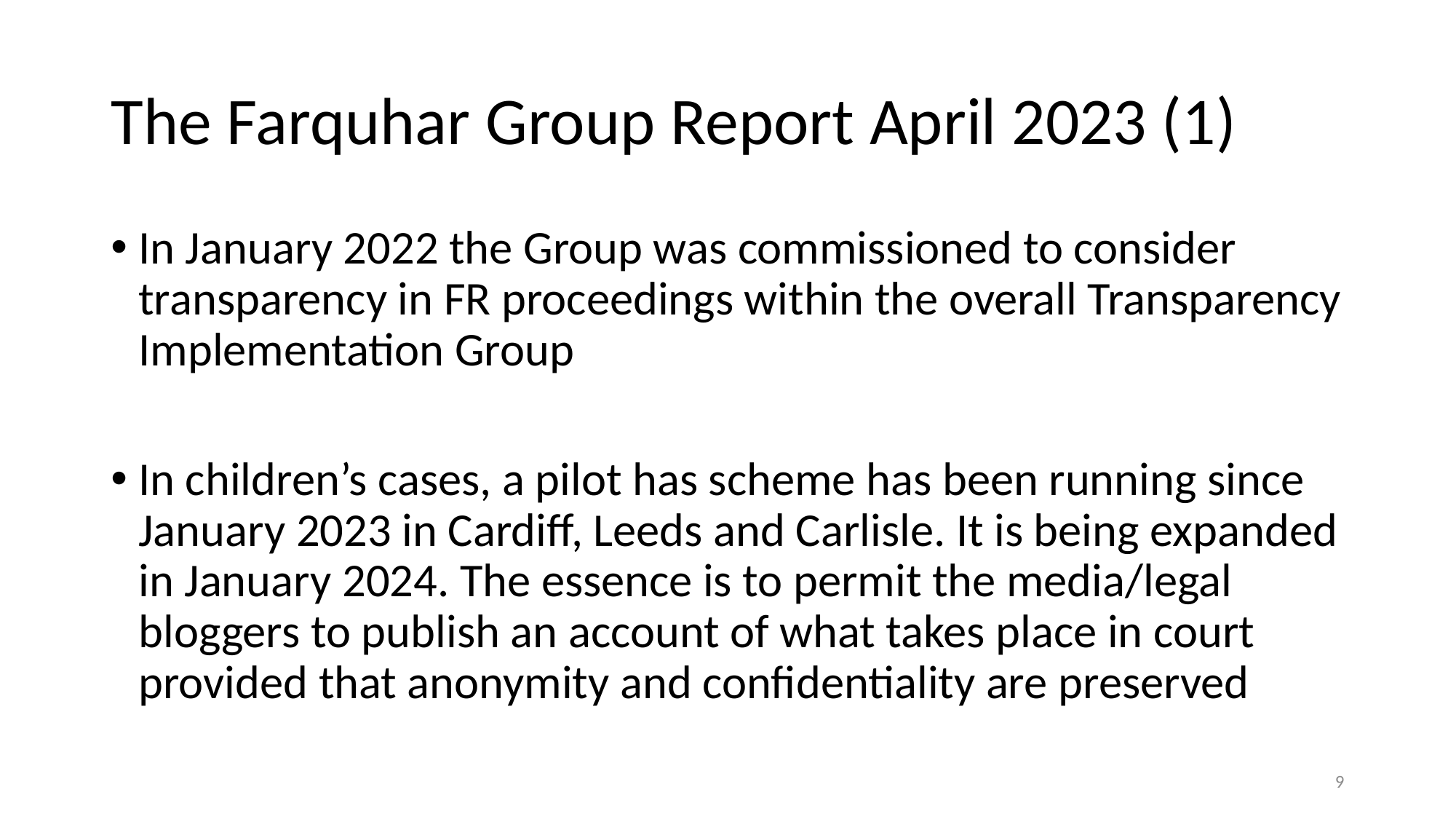

# The Farquhar Group Report April 2023 (1)
In January 2022 the Group was commissioned to consider transparency in FR proceedings within the overall Transparency Implementation Group

In children’s cases, a pilot has scheme has been running since January 2023 in Cardiff, Leeds and Carlisle. It is being expanded in January 2024. The essence is to permit the media/legal bloggers to publish an account of what takes place in court provided that anonymity and confidentiality are preserved
9